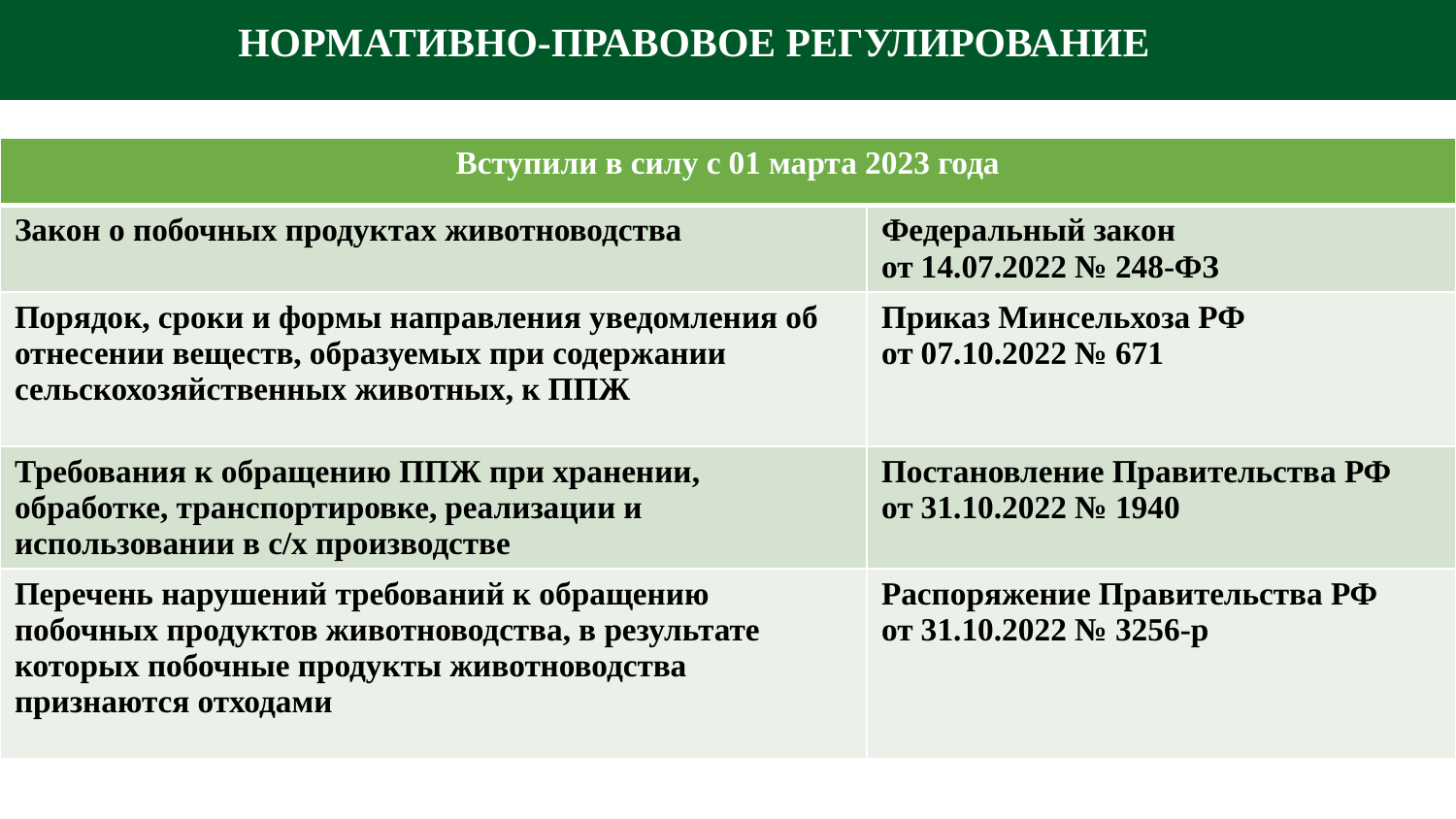

Нормативно-правовое регулирование
| Вступили в силу с 01 марта 2023 года |  |
| --- | --- |
| Закон о побочных продуктах животноводства | Федеральный закон от 14.07.2022 № 248-ФЗ |
| Порядок, сроки и формы направления уведомления об отнесении веществ, образуемых при содержании сельскохозяйственных животных, к ППЖ | Приказ Минсельхоза РФ от 07.10.2022 № 671 |
| Требования к обращению ППЖ при хранении, обработке, транспортировке, реализации и использовании в с/х производстве | Постановление Правительства РФ от 31.10.2022 № 1940 |
| Перечень нарушений требований к обращению побочных продуктов животноводства, в результате которых побочные продукты животноводства признаются отходами | Распоряжение Правительства РФ от 31.10.2022 № 3256-р |